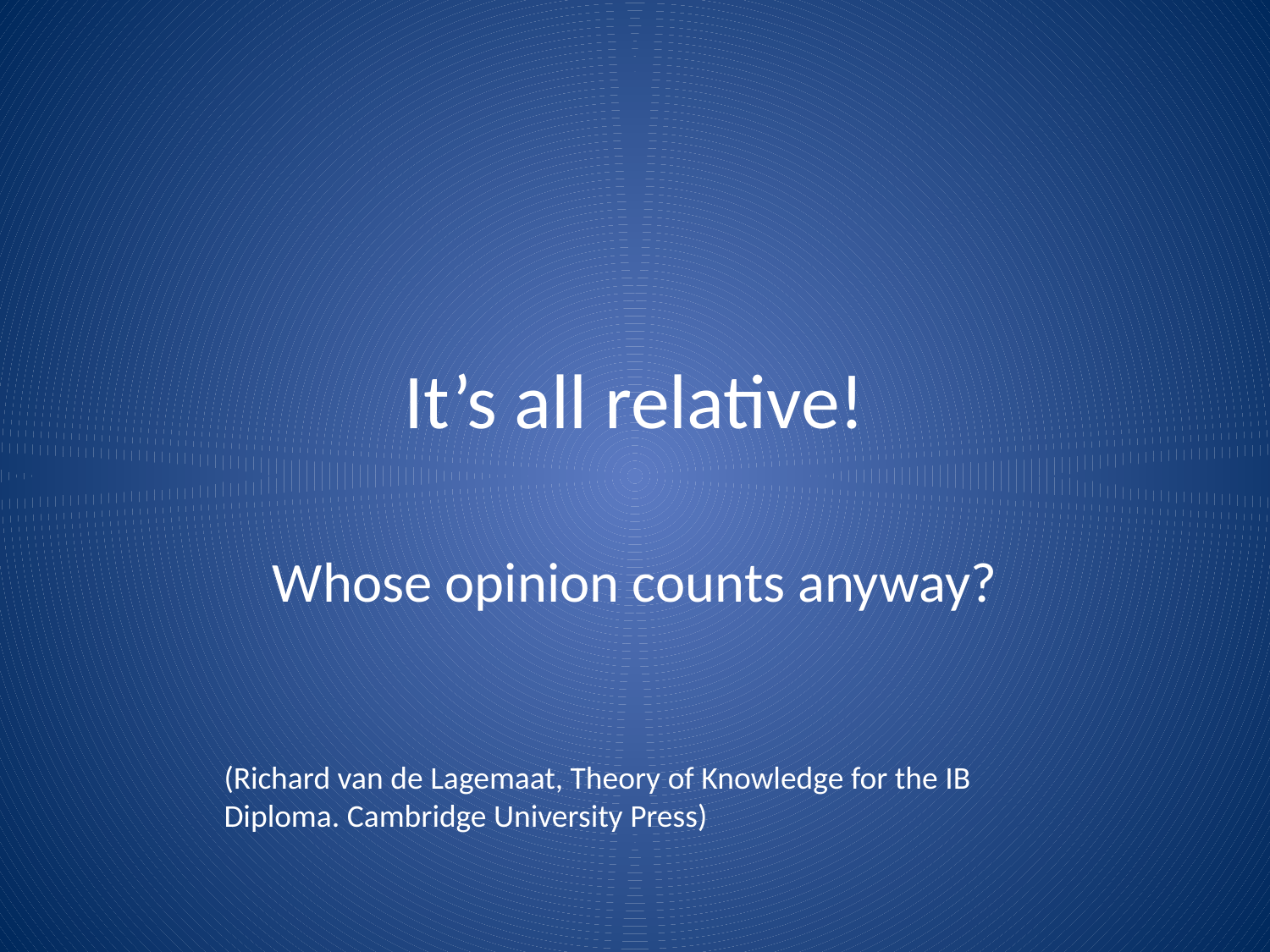

# It’s all relative!
Whose opinion counts anyway?

(Richard van de Lagemaat, Theory of Knowledge for the IB Diploma. Cambridge University Press)